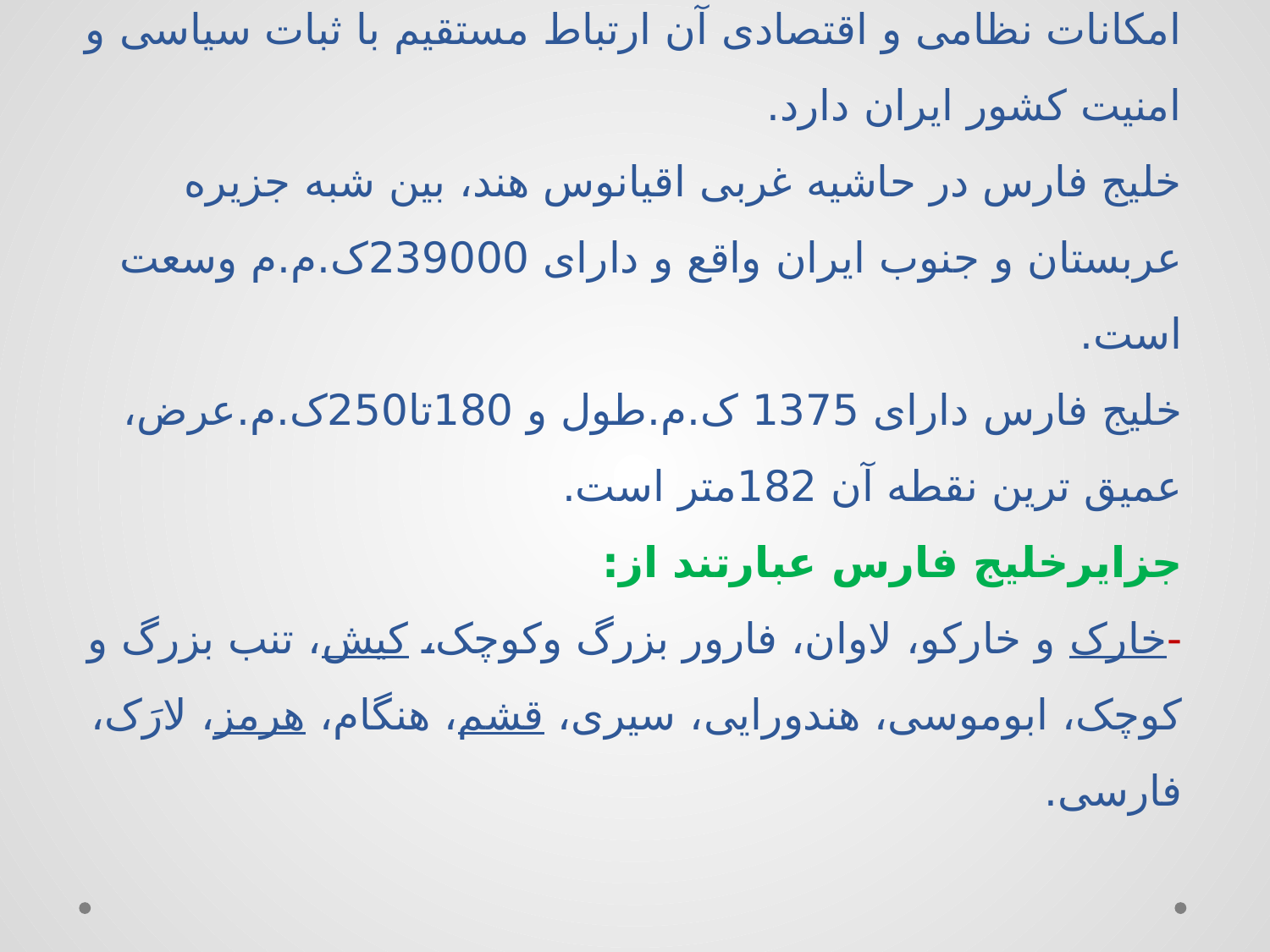

# خلیج فارس و جزایر آن: خلیج فارس داری اهمیت استراتژی و بهره برداری صحیح از امکانات نظامی و اقتصادی آن ارتباط مستقیم با ثبات سیاسی و امنیت کشور ایران دارد. خلیج فارس در حاشیه غربی اقیانوس هند، بین شبه جزیره عربستان و جنوب ایران واقع و دارای 239000ک.م.م وسعت است. خلیج فارس دارای 1375 ک.م.طول و 180تا250ک.م.عرض، عمیق ترین نقطه آن 182متر است. جزایرخلیج فارس عبارتند از: -خارک و خارکو، لاوان، فارور بزرگ وکوچک، کیش، تنب بزرگ و کوچک، ابوموسی، هندورایی، سیری، قشم، هنگام، هرمز، لارَک، فارسی.